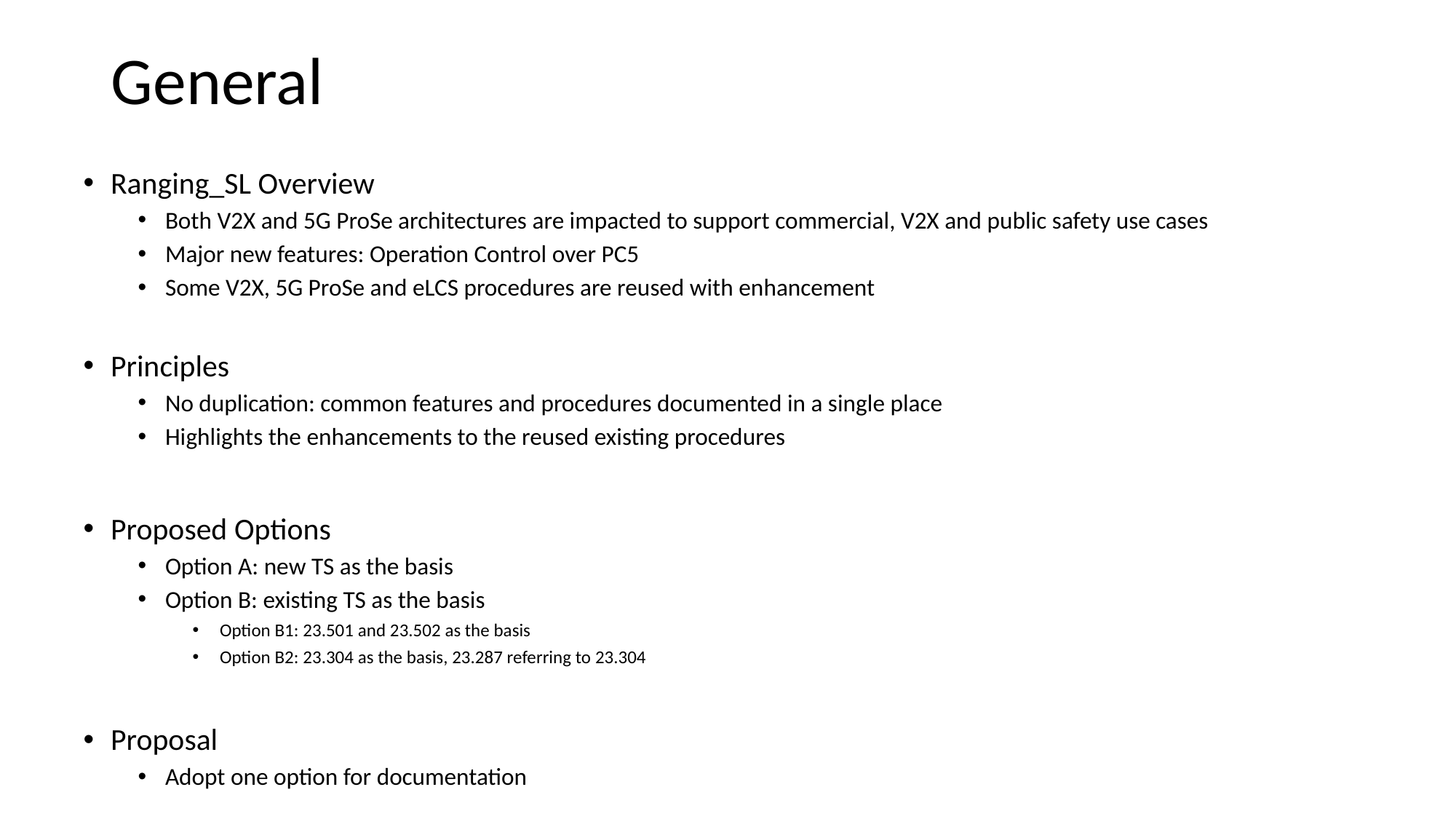

# General
Ranging_SL Overview
Both V2X and 5G ProSe architectures are impacted to support commercial, V2X and public safety use cases
Major new features: Operation Control over PC5
Some V2X, 5G ProSe and eLCS procedures are reused with enhancement

Principles
No duplication: common features and procedures documented in a single place
Highlights the enhancements to the reused existing procedures

Proposed Options
Option A: new TS as the basis
Option B: existing TS as the basis
Option B1: 23.501 and 23.502 as the basis
Option B2: 23.304 as the basis, 23.287 referring to 23.304

Proposal
Adopt one option for documentation